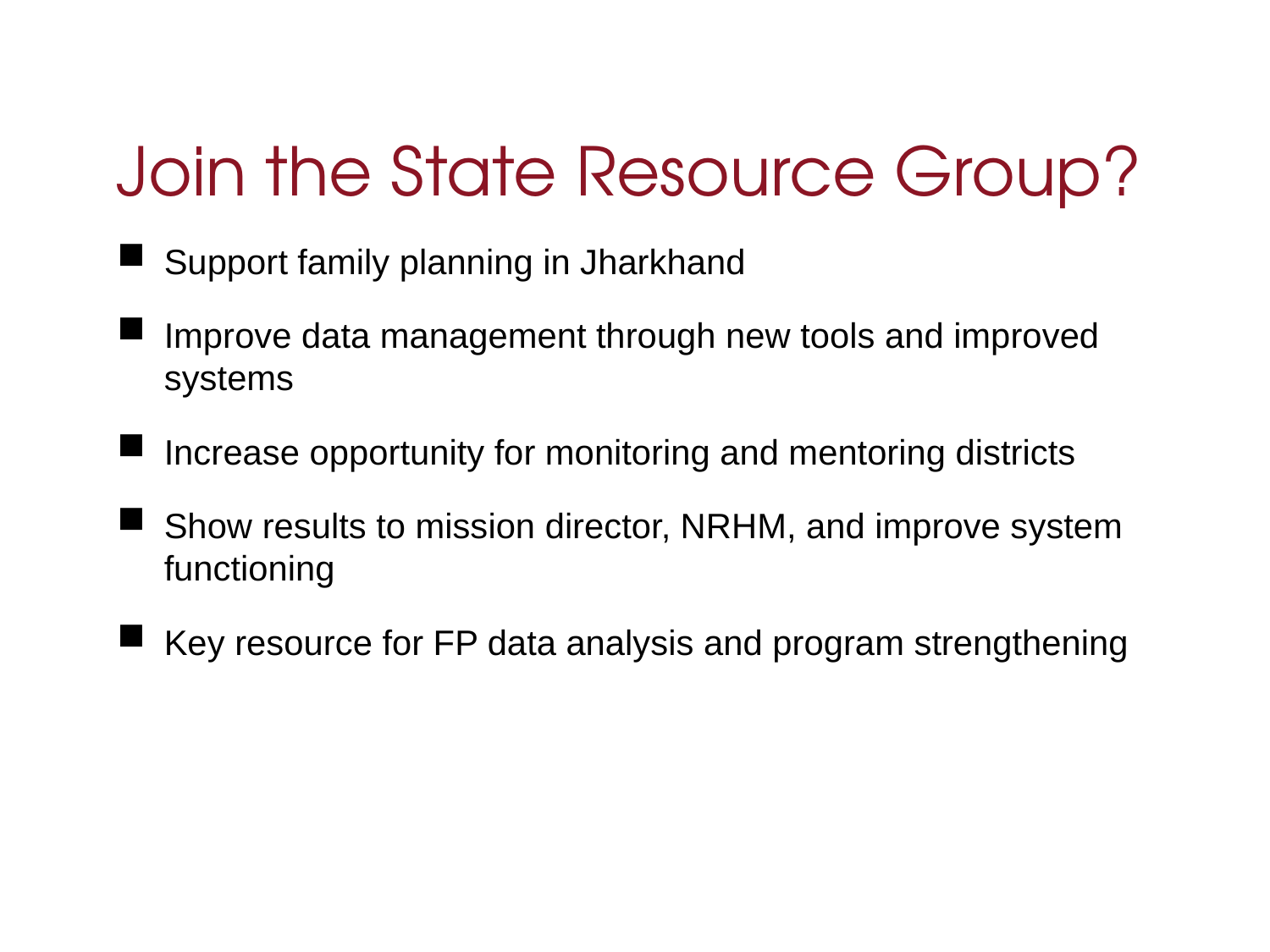

# Join the State Resource Group?
Support family planning in Jharkhand
Improve data management through new tools and improved systems
Increase opportunity for monitoring and mentoring districts
Show results to mission director, NRHM, and improve system  functioning
Key resource for FP data analysis and program strengthening